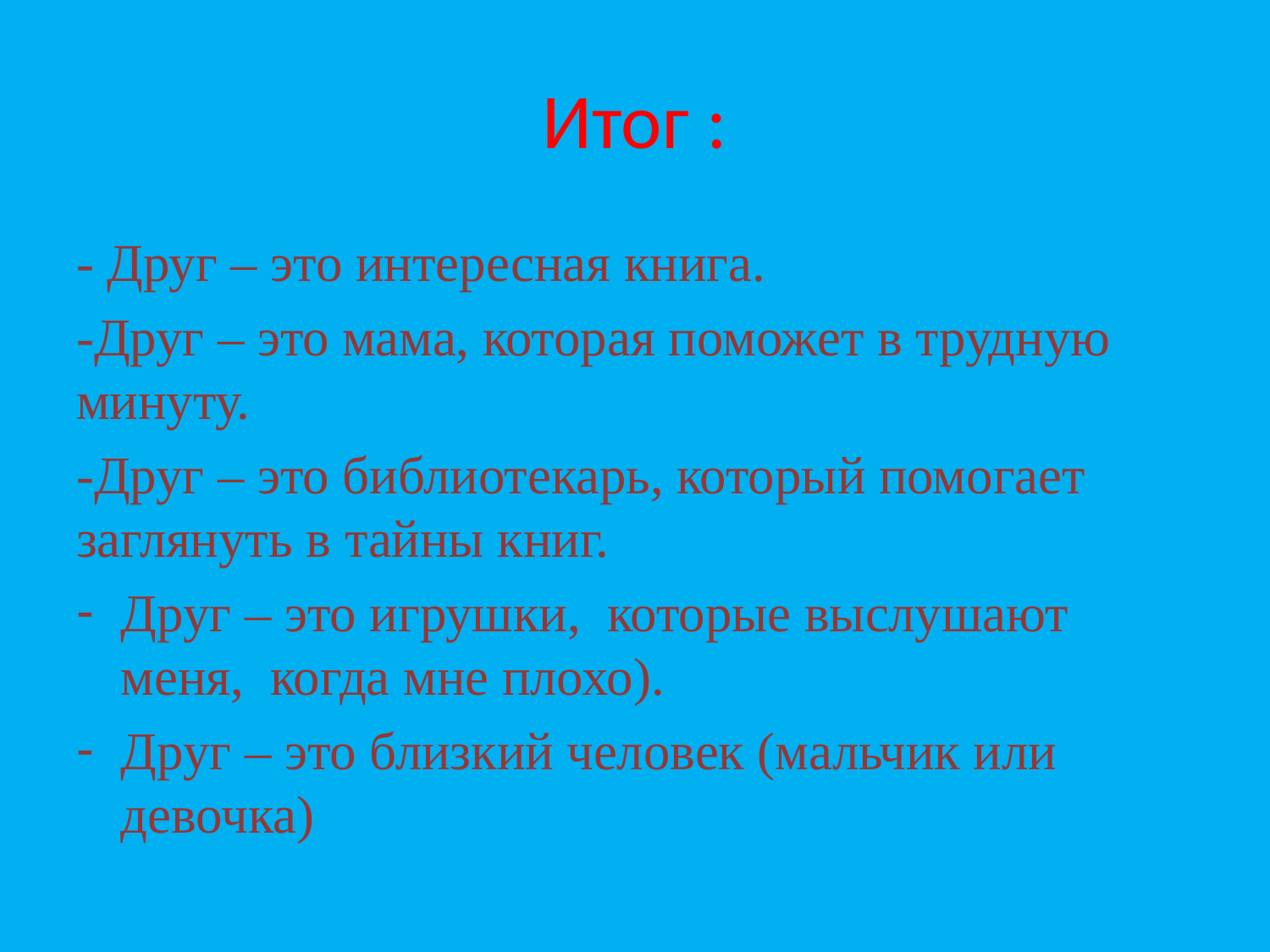

# Итог :
- Друг – это интересная книга.
-Друг – это мама, которая поможет в трудную минуту.
-Друг – это библиотекарь, который помогает заглянуть в тайны книг.
Друг – это игрушки,  которые выслушают меня,  когда мне плохо).
Друг – это близкий человек (мальчик или девочка)